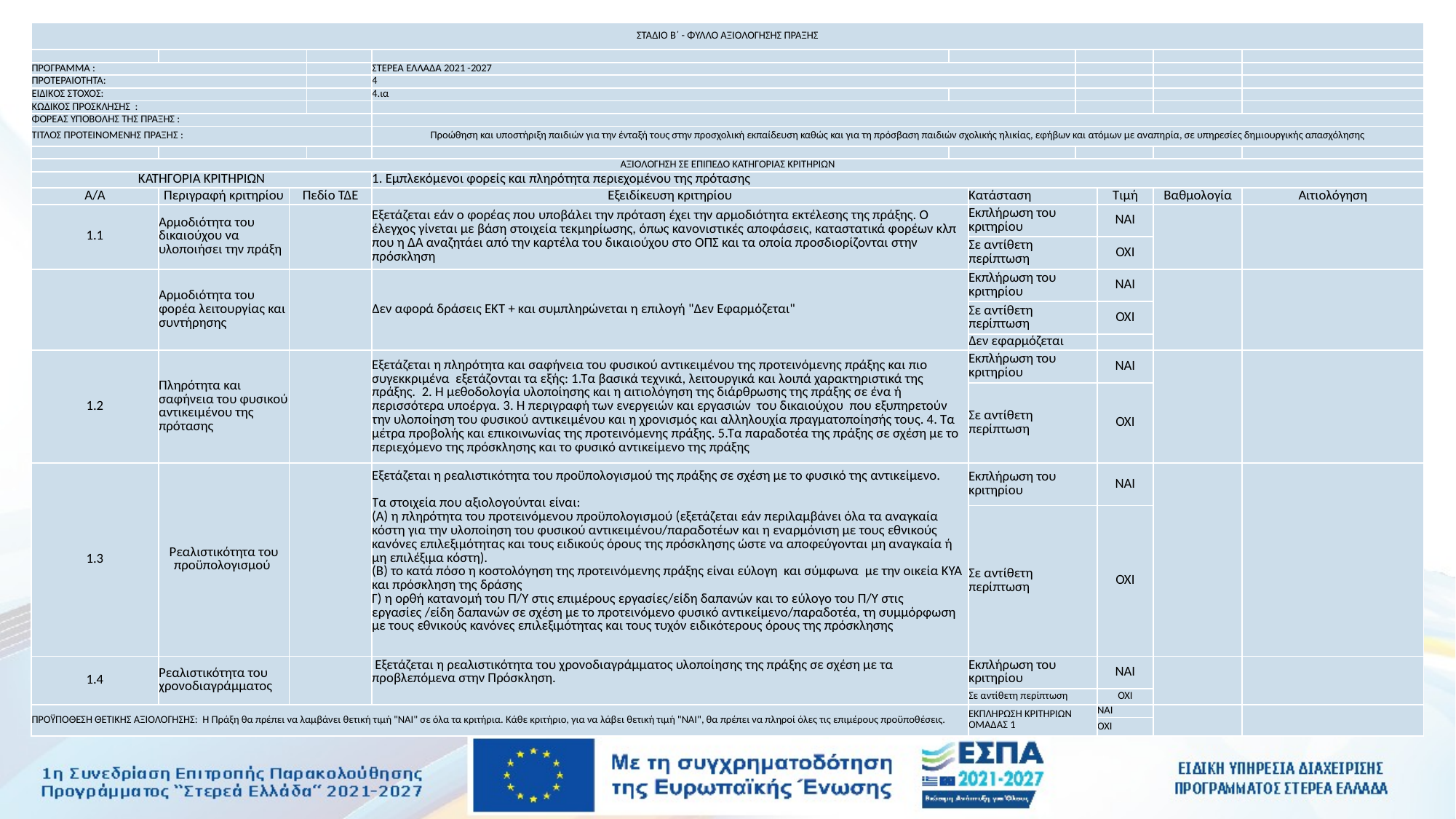

| ΣΤΑΔΙΟ Β΄ - ΦΥΛΛΟ ΑΞΙΟΛΟΓΗΣΗΣ ΠΡΑΞΗΣ |  |  |  |  |  |  |  |  |  |  |
| --- | --- | --- | --- | --- | --- | --- | --- | --- | --- | --- |
|  |  |  |  |  |  |  |  |  |  |  |
| ΠΡΟΓΡΑΜΜΑ : |  |  |  | ΣΤΕΡΕΑ ΕΛΛΑΔΑ 2021 -2027 |  |  |  |  |  |  |
| ΠΡΟΤΕΡΑΙΟΤΗΤΑ: |  |  |  | 4 |  |  |  |  |  |  |
| ΕΙΔΙΚΟΣ ΣΤΟΧΟΣ: |  |  |  | 4.ια |  |  |  |  |  |  |
| ΚΩΔΙΚΟΣ ΠΡΟΣΚΛΗΣΗΣ : |  |  |  |  |  |  |  |  |  |  |
| ΦΟΡΕΑΣ ΥΠΟΒΟΛΗΣ ΤΗΣ ΠΡΑΞΗΣ : |  |  |  |  |  |  |  |  |  |  |
| ΤΙΤΛΟΣ ΠΡΟΤΕΙΝΟΜΕΝΗΣ ΠΡΑΞΗΣ : |  |  |  | Προώθηση και υποστήριξη παιδιών για την ένταξή τους στην προσχολική εκπαίδευση καθώς και για τη πρόσβαση παιδιών σχολικής ηλικίας, εφήβων και ατόμων με αναπηρία, σε υπηρεσίες δημιουργικής απασχόλησης |  |  |  |  |  |  |
|  |  |  |  |  |  |  |  |  |  |  |
| ΑΞΙΟΛΟΓΗΣΗ ΣΕ ΕΠΙΠΕΔΟ ΚΑΤΗΓΟΡΙΑΣ ΚΡΙΤΗΡΙΩΝ |  |  |  |  |  |  |  |  |  |  |
| ΚΑΤΗΓΟΡΙΑ ΚΡΙΤΗΡΙΩΝ |  |  |  | 1. Εμπλεκόμενοι φορείς και πληρότητα περιεχομένου της πρότασης |  |  |  |  |  |  |
| Α/Α | Περιγραφή κριτηρίου | Πεδίο ΤΔΕ | Πεδίο ΤΔΕ | Εξειδίκευση κριτηρίου | Κατάσταση | Κατάσταση | Τιμή | Τιμή | Βαθμολογία | Αιτιολόγηση |
| 1.1 | Αρμοδιότητα του δικαιούχου να υλοποιήσει την πράξη |  |  | Εξετάζεται εάν ο φορέας που υποβάλει την πρόταση έχει την αρμοδιότητα εκτέλεσης της πράξης. Ο έλεγχος γίνεται με βάση στοιχεία τεκμηρίωσης, όπως κανονιστικές αποφάσεις, καταστατικά φορέων κλπ που η ΔΑ αναζητάει από την καρτέλα του δικαιούχου στο ΟΠΣ και τα οποία προσδιορίζονται στην πρόσκληση | Εκπλήρωση του κριτηρίου | Εκπλήρωση του κριτηρίου | ΝΑΙ | ΝΑΙ |  |  |
|  |  |  |  |  | Σε αντίθετη περίπτωση | Σε αντίθετη περίπτωση | ΟΧΙ | ΟΧΙ |  |  |
|  | Αρμοδιότητα του φορέα λειτουργίας και συντήρησης |  |  | Δεν αφορά δράσεις ΕΚΤ + και συμπληρώνεται η επιλογή "Δεν Εφαρμόζεται" | Εκπλήρωση του κριτηρίου | Εκπλήρωση του κριτηρίου | ΝΑΙ | ΝΑΙ |  |  |
|  |  |  |  |  | Σε αντίθετη περίπτωση | Σε αντίθετη περίπτωση | ΟΧΙ | ΟΧΙ |  |  |
|  |  |  |  |  | Δεν εφαρμόζεται | Δεν εφαρμόζεται |  |  |  |  |
| 1.2 | Πληρότητα και σαφήνεια του φυσικού αντικειμένου της πρότασης |  |  | Εξετάζεται η πληρότητα και σαφήνεια του φυσικού αντικειμένου της προτεινόμενης πράξης και πιο συγεκκριμένα εξετάζονται τα εξής: 1.Τα βασικά τεχνικά, λειτουργικά και λοιπά χαρακτηριστικά της πράξης. 2. Η μεθοδολογία υλοποίησης και η αιτιολόγηση της διάρθρωσης της πράξης σε ένα ή περισσότερα υποέργα. 3. Η περιγραφή των ενεργειών και εργασιών του δικαιούχου που εξυπηρετούν την υλοποίηση του φυσικού αντικειμένου και η χρονισμός και αλληλουχία πραγματοποίησής τους. 4. Τα μέτρα προβολής και επικοινωνίας της προτεινόμενης πράξης. 5.Τα παραδοτέα της πράξης σε σχέση με το περιεχόμενο της πρόσκλησης και το φυσικό αντικείμενο της πράξης | Εκπλήρωση του κριτηρίου | Εκπλήρωση του κριτηρίου | ΝΑΙ | ΝΑΙ |  |  |
|  |  |  |  |  | Σε αντίθετη περίπτωση | Σε αντίθετη περίπτωση | ΟΧΙ | ΟΧΙ |  |  |
| 1.3 | Ρεαλιστικότητα του προϋπολογισμού |  |  | Εξετάζεται η ρεαλιστικότητα του προϋπολογισμού της πράξης σε σχέση με το φυσικό της αντικείμενο. Τα στοιχεία που αξιολογούνται είναι: (Α) η πληρότητα του προτεινόμενου προϋπολογισμού (εξετάζεται εάν περιλαμβάνει όλα τα αναγκαία κόστη για την υλοποίηση του φυσικού αντικειμένου/παραδοτέων και η εναρμόνιση με τους εθνικούς κανόνες επιλεξιμότητας και τους ειδικούς όρους της πρόσκλησης ώστε να αποφεύγονται μη αναγκαία ή μη επιλέξιμα κόστη). (Β) το κατά πόσο η κοστολόγηση της προτεινόμενης πράξης είναι εύλογη και σύμφωνα με την οικεία ΚΥΑ και πρόσκληση της δράσης Γ) η ορθή κατανομή του Π/Υ στις επιμέρους εργασίες/είδη δαπανών και το εύλογο του Π/Υ στις εργασίες /είδη δαπανών σε σχέση με το προτεινόμενο φυσικό αντικείμενο/παραδοτέα, τη συμμόρφωση με τους εθνικούς κανόνες επιλεξιμότητας και τους τυχόν ειδικότερους όρους της πρόσκλησης | Εκπλήρωση του κριτηρίου | Εκπλήρωση του κριτηρίου | ΝΑΙ | ΝΑΙ |  |  |
|  |  |  |  |  | Σε αντίθετη περίπτωση | Σε αντίθετη περίπτωση | ΟΧΙ | ΟΧΙ |  |  |
| 1.4 | Ρεαλιστικότητα του χρονοδιαγράμματος |  |  | Εξετάζεται η ρεαλιστικότητα του χρονοδιαγράμματος υλοποίησης της πράξης σε σχέση με τα προβλεπόμενα στην Πρόσκληση. | Εκπλήρωση του κριτηρίου | Εκπλήρωση του κριτηρίου | ΝΑΙ | ΝΑΙ |  |  |
|  |  |  |  |  | Σε αντίθετη περίπτωση | Σε αντίθετη περίπτωση | ΌΧΙ | ΌΧΙ |  |  |
| ΠΡΟΫΠΟΘΕΣΗ ΘΕΤΙΚΗΣ ΑΞΙΟΛΟΓΗΣΗΣ: Η Πράξη θα πρέπει να λαμβάνει θετική τιμή "ΝΑΙ" σε όλα τα κριτήρια. Κάθε κριτήριο, για να λάβει θετική τιμή "ΝΑΙ", θα πρέπει να πληροί όλες τις επιμέρους προϋποθέσεις. |  |  |  |  | ΕΚΠΛΗΡΩΣΗ ΚΡΙΤΗΡΙΩΝ ΟΜΑΔΑΣ 1 | ΕΚΠΛΗΡΩΣΗ ΚΡΙΤΗΡΙΩΝ ΟΜΑΔΑΣ 1 | ΝΑΙ | ΝΑΙ |  |  |
|  |  |  |  |  |  |  | ΟΧΙ | ΟΧΙ |  |  |
#